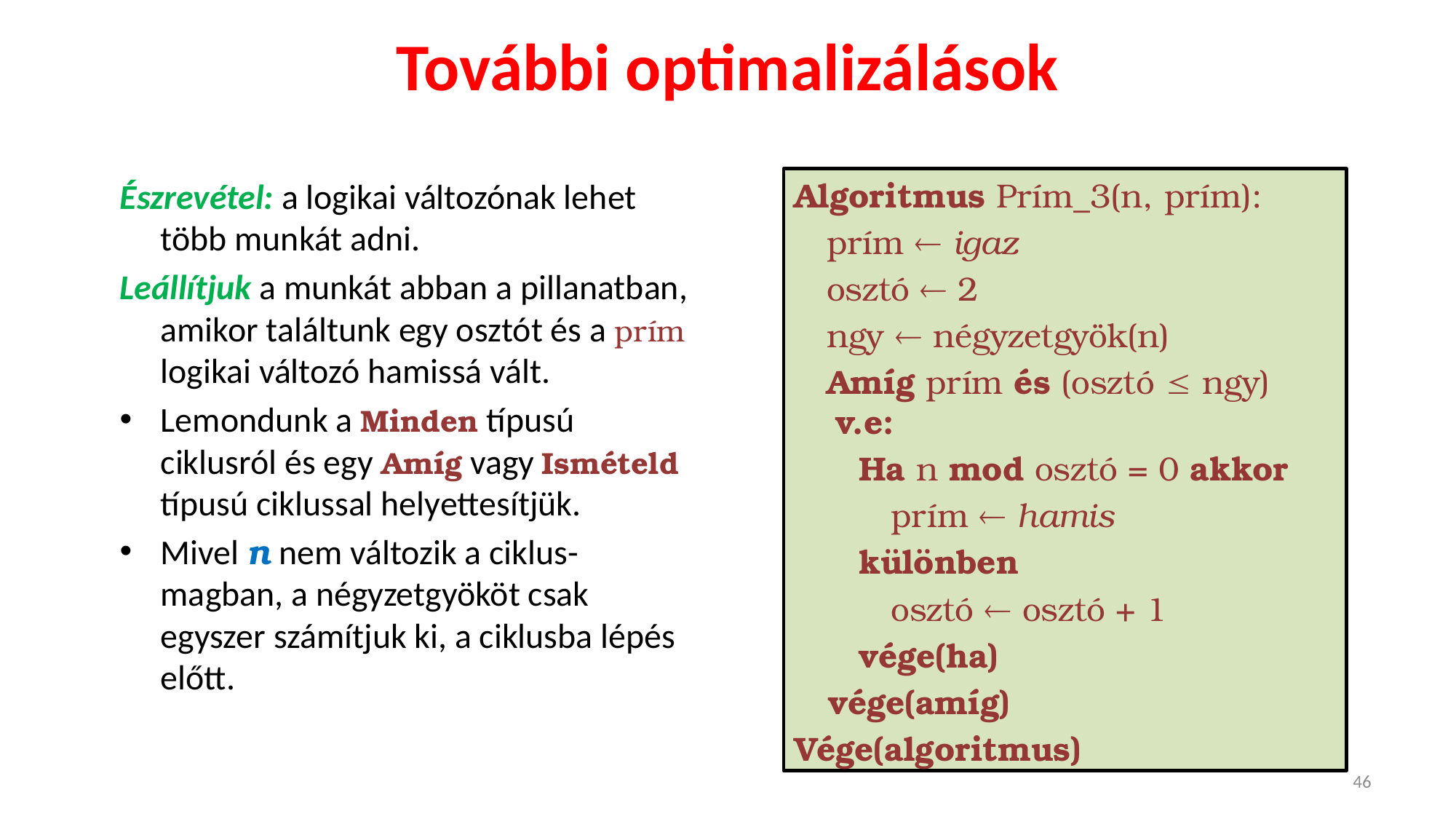

# További optimalizálások
Észrevétel: a logikai változónak lehet több munkát adni.
Leállítjuk a munkát abban a pillanatban, amikor találtunk egy osztót és a prím logikai változó hamissá vált.
Lemondunk a Minden típusú ciklusról és egy Amíg vagy Ismételd típusú ciklussal helyettesítjük.
Mivel n nem változik a ciklus-magban, a négyzetgyököt csak egyszer számítjuk ki, a ciklusba lépés előtt.
Algoritmus Prím_3(n, prím):
   prím ← igaz
   osztó ← 2
   ngy ← négyzetgyök(n)
   Amíg prím és (osztó ≤ ngy) v.e:
      Ha n mod osztó = 0 akkor
         prím ← hamis
      különben
         osztó ← osztó + 1
      vége(ha)
   vége(amíg)
Vége(algoritmus)
46